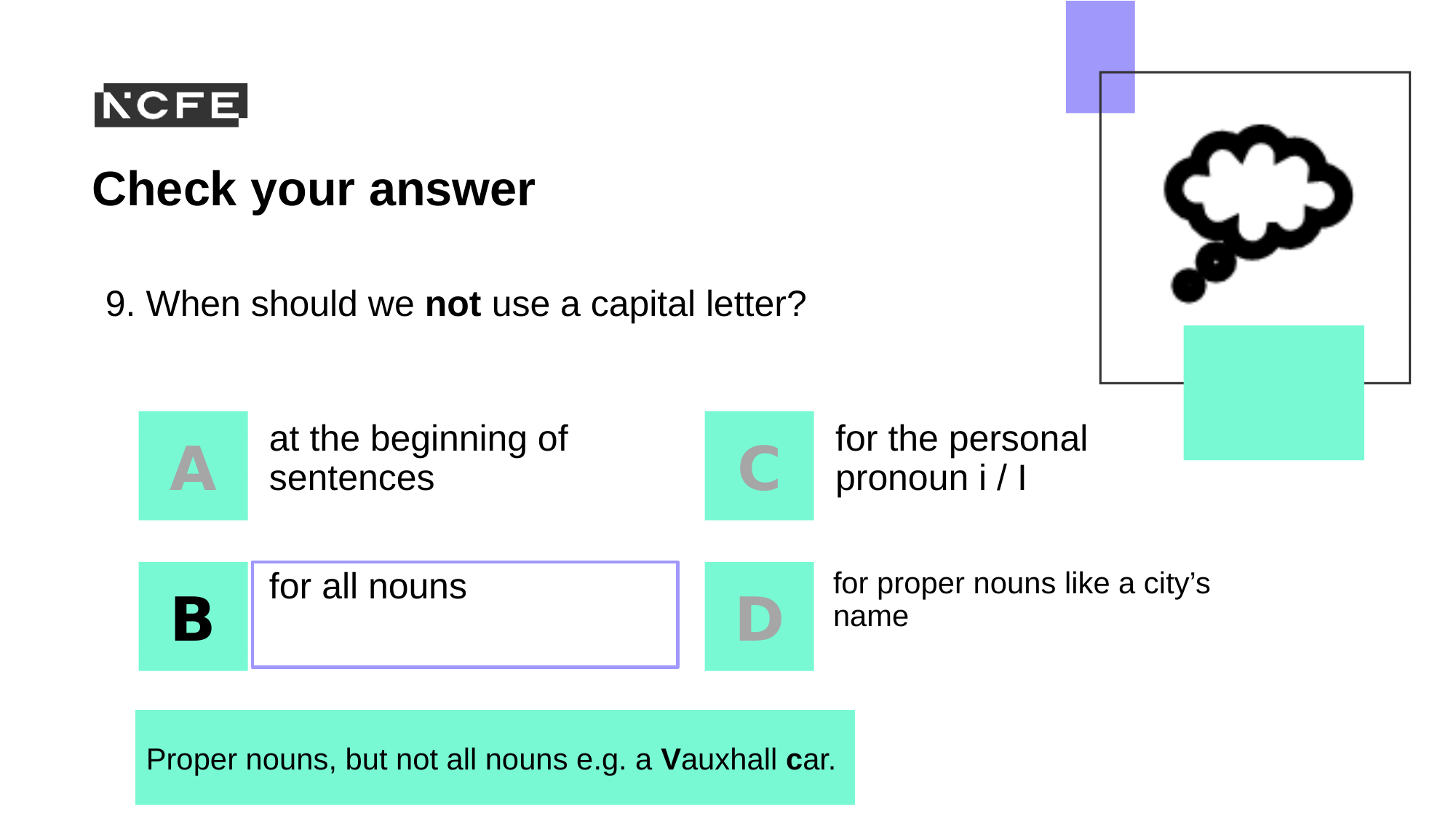

9. When should we not use a capital letter?

at the beginning of sentences

for the personal pronoun i / I

for all nouns

for proper nouns like a city’s name

Proper nouns, but not all nouns e.g. a Vauxhall car.